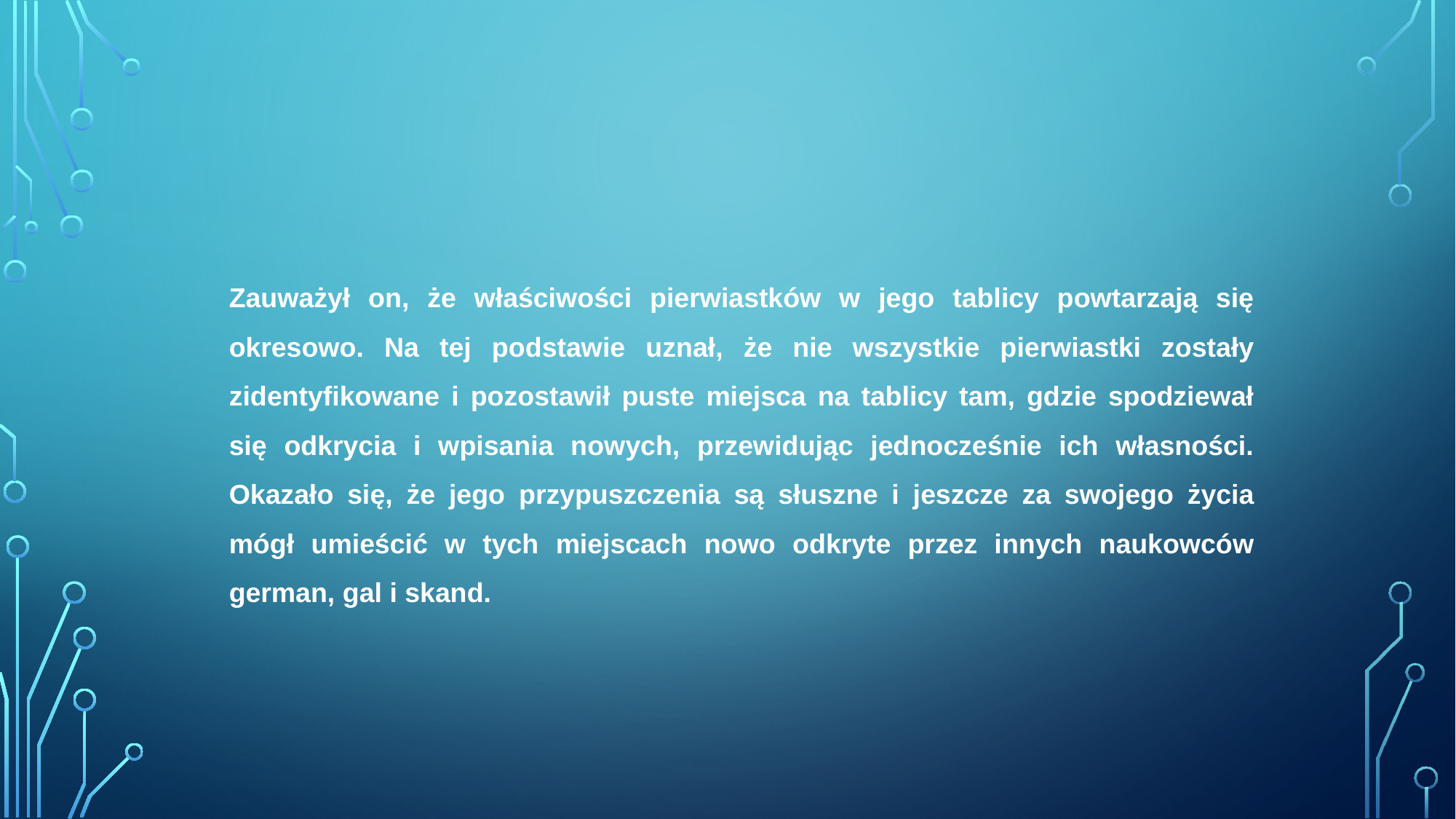

Zauważył on, że właściwości pierwiastków w jego tablicy powtarzają się okresowo. Na tej podstawie uznał, że nie wszystkie pierwiastki zostały zidentyfikowane i pozostawił puste miejsca na tablicy tam, gdzie spodziewał się odkrycia i wpisania nowych, przewidując jednocześnie ich własności. Okazało się, że jego przypuszczenia są słuszne i jeszcze za swojego życia mógł umieścić w tych miejscach nowo odkryte przez innych naukowców german, gal i skand.